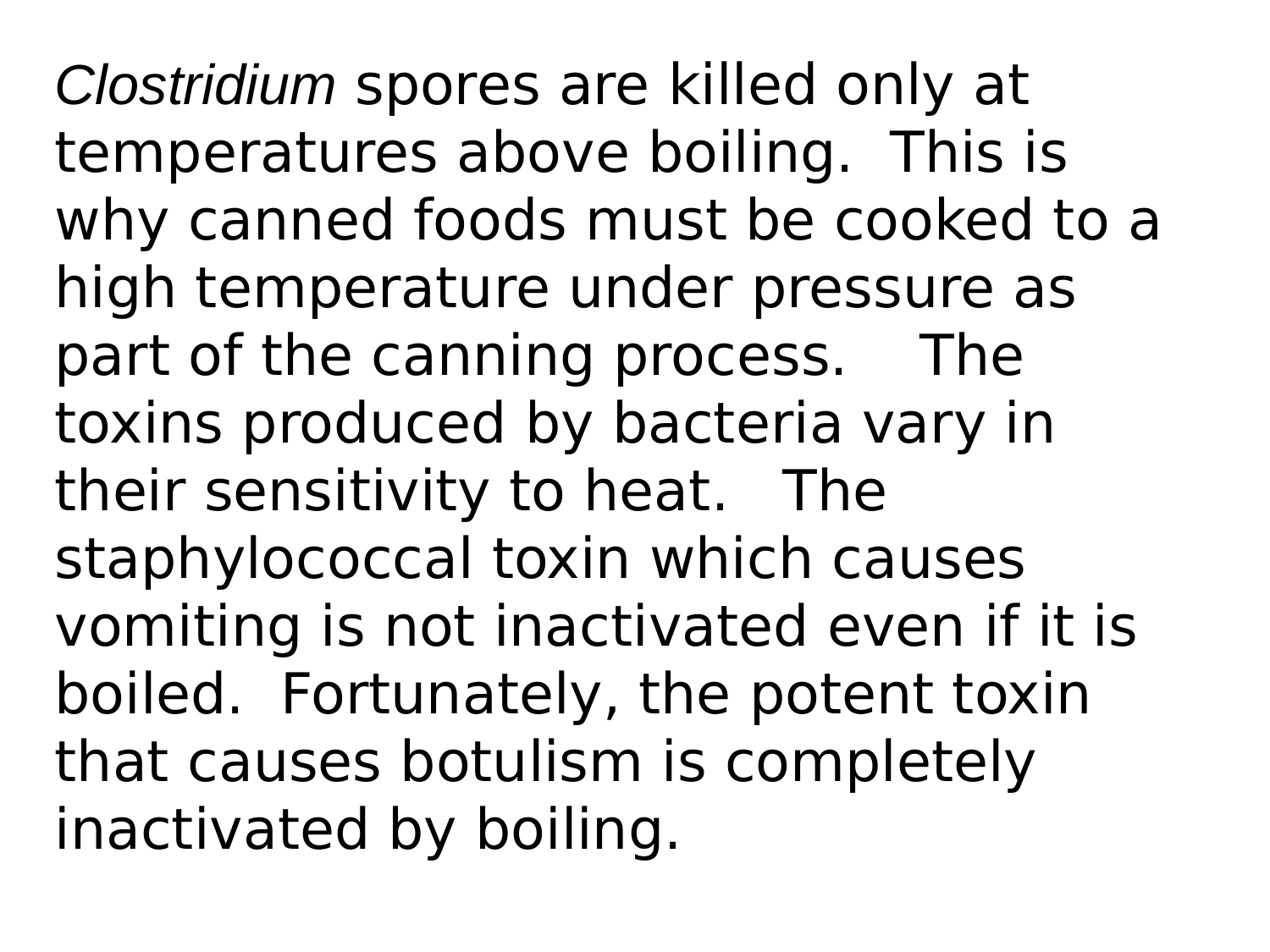

Clostridium spores are killed only at temperatures above boiling.  This is why canned foods must be cooked to a high temperature under pressure as part of the canning process.    The toxins produced by bacteria vary in their sensitivity to heat.   The staphylococcal toxin which causes vomiting is not inactivated even if it is boiled.  Fortunately, the potent toxin that causes botulism is completely inactivated by boiling.